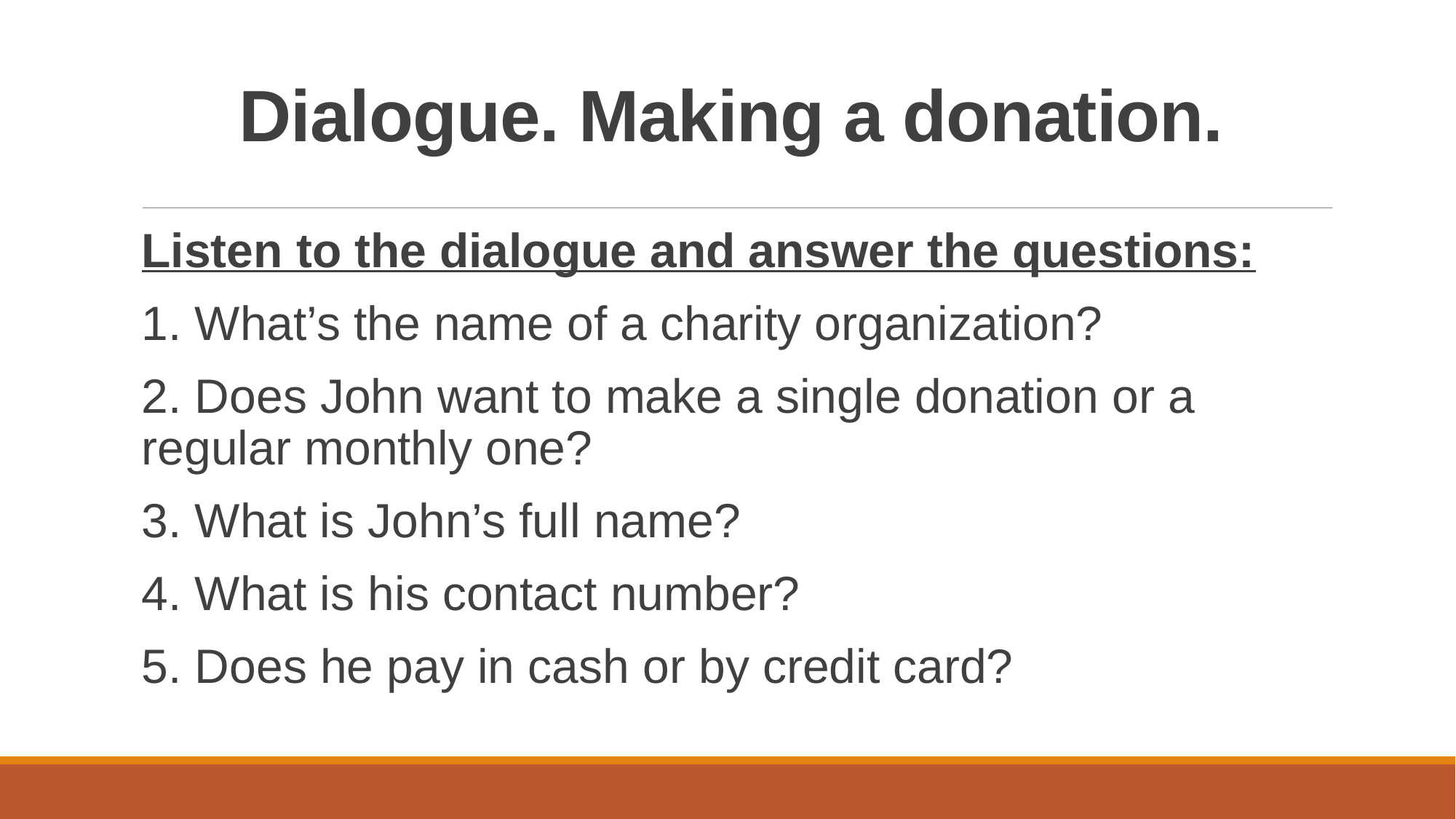

# Dialogue. Making a donation.
Listen to the dialogue and answer the questions:
1. What’s the name of a charity organization?
2. Does John want to make a single donation or a regular monthly one?
3. What is John’s full name?
4. What is his contact number?
5. Does he pay in cash or by credit card?